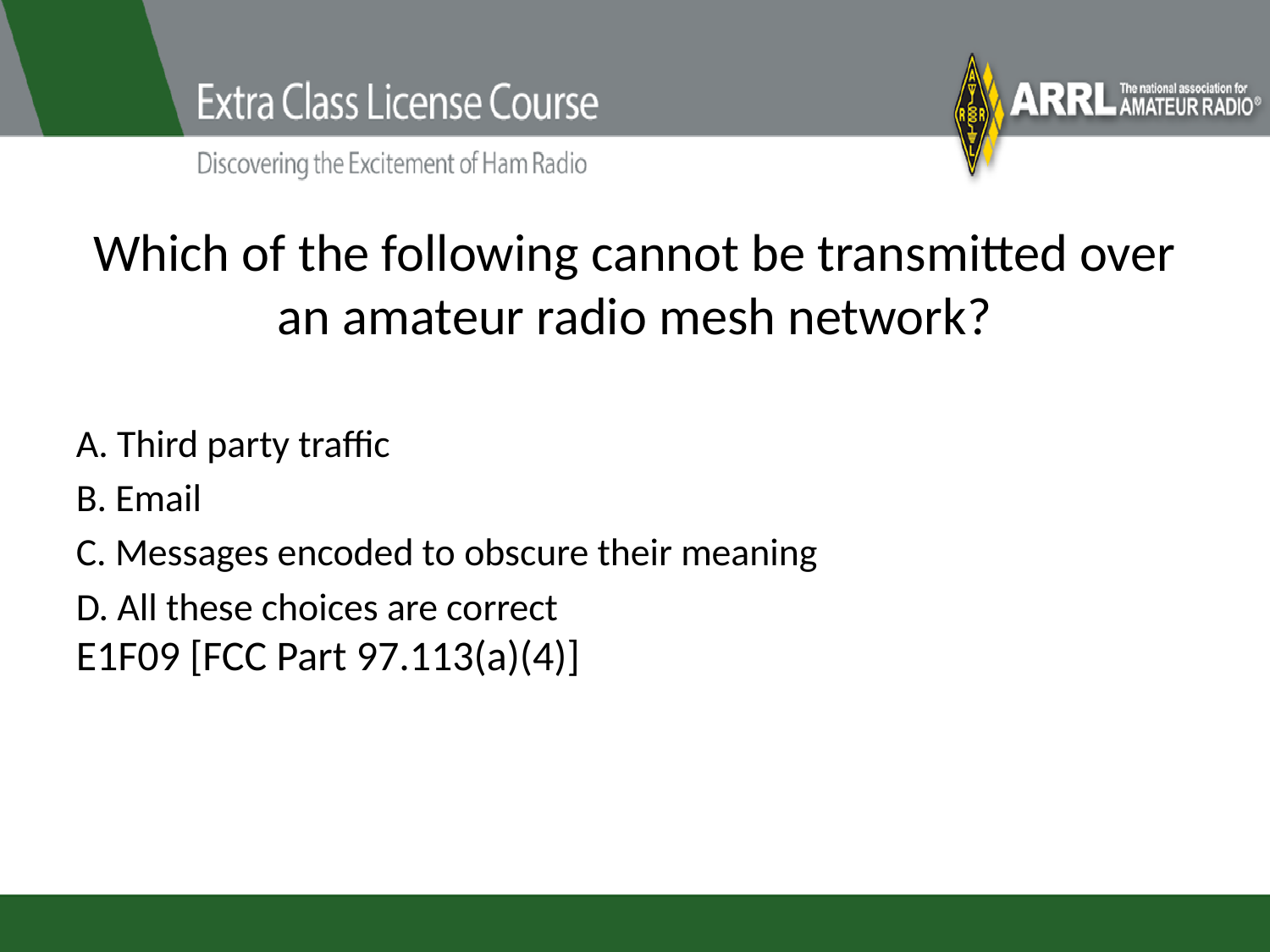

# Which of the following cannot be transmitted over an amateur radio mesh network?
A. Third party traffic
B. Email
C. Messages encoded to obscure their meaning
D. All these choices are correct
E1F09 [FCC Part 97.113(a)(4)]